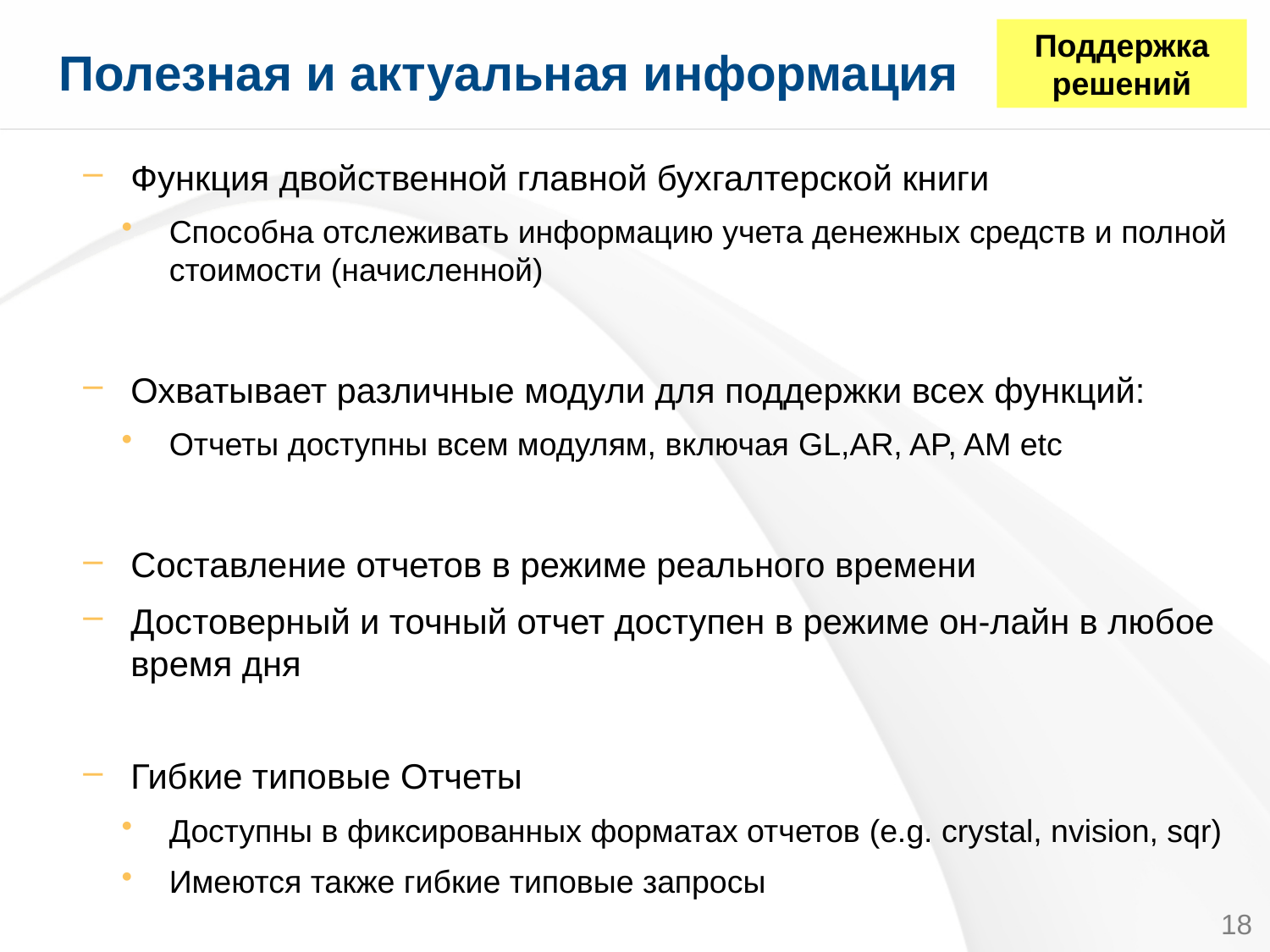

Поддержка решений
Полезная и актуальная информация
Функция двойственной главной бухгалтерской книги
Способна отслеживать информацию учета денежных средств и полной стоимости (начисленной)

Охватывает различные модули для поддержки всех функций:
Отчеты доступны всем модулям, включая GL,AR, AP, AM etc

Составление отчетов в режиме реального времени
Достоверный и точный отчет доступен в режиме он-лайн в любое время дня

Гибкие типовые Отчеты
Доступны в фиксированных форматах отчетов (e.g. crystal, nvision, sqr)
Имеются также гибкие типовые запросы